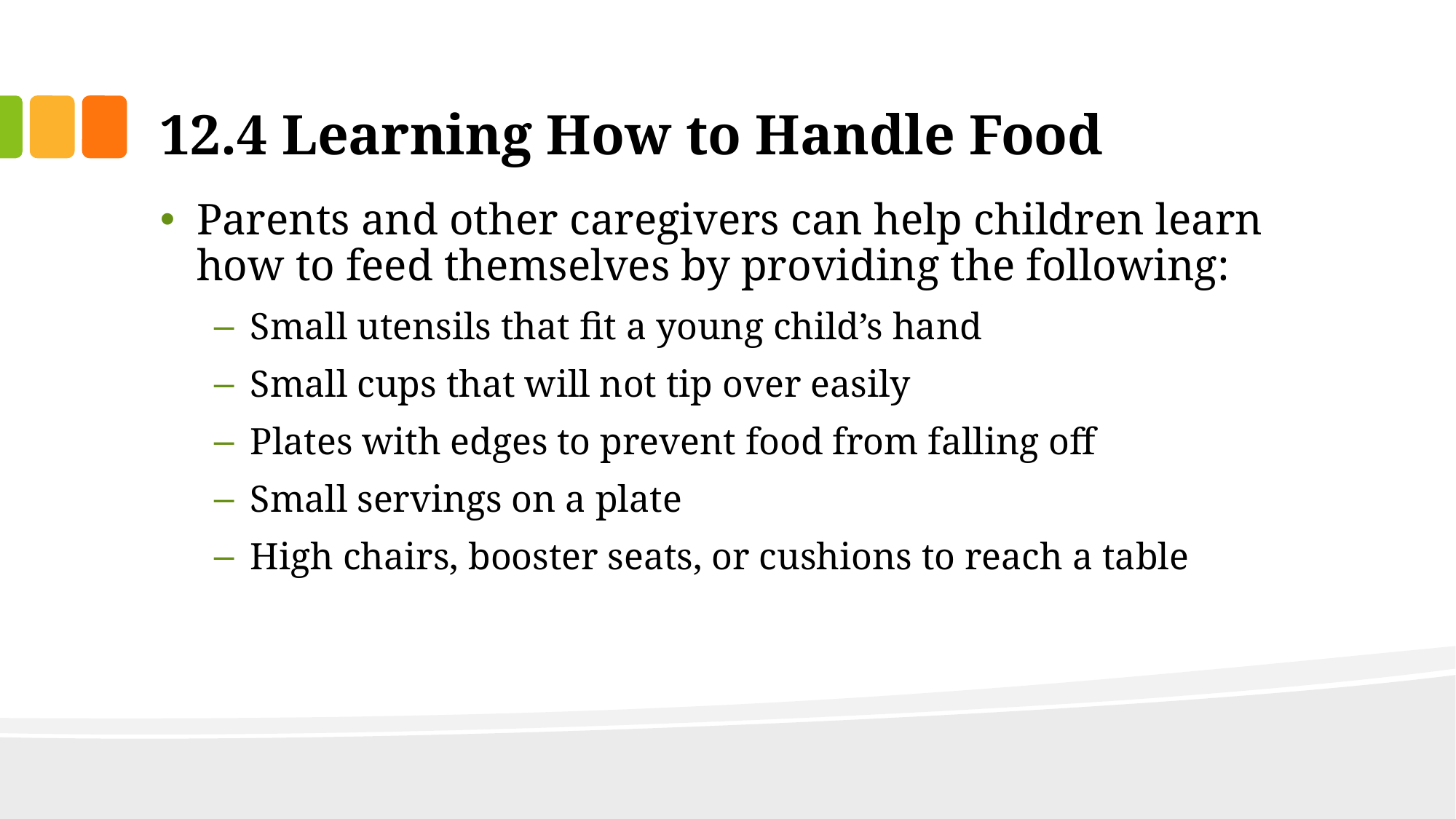

# 12.4 Learning How to Handle Food
Parents and other caregivers can help children learn how to feed themselves by providing the following:
Small utensils that fit a young child’s hand
Small cups that will not tip over easily
Plates with edges to prevent food from falling off
Small servings on a plate
High chairs, booster seats, or cushions to reach a table